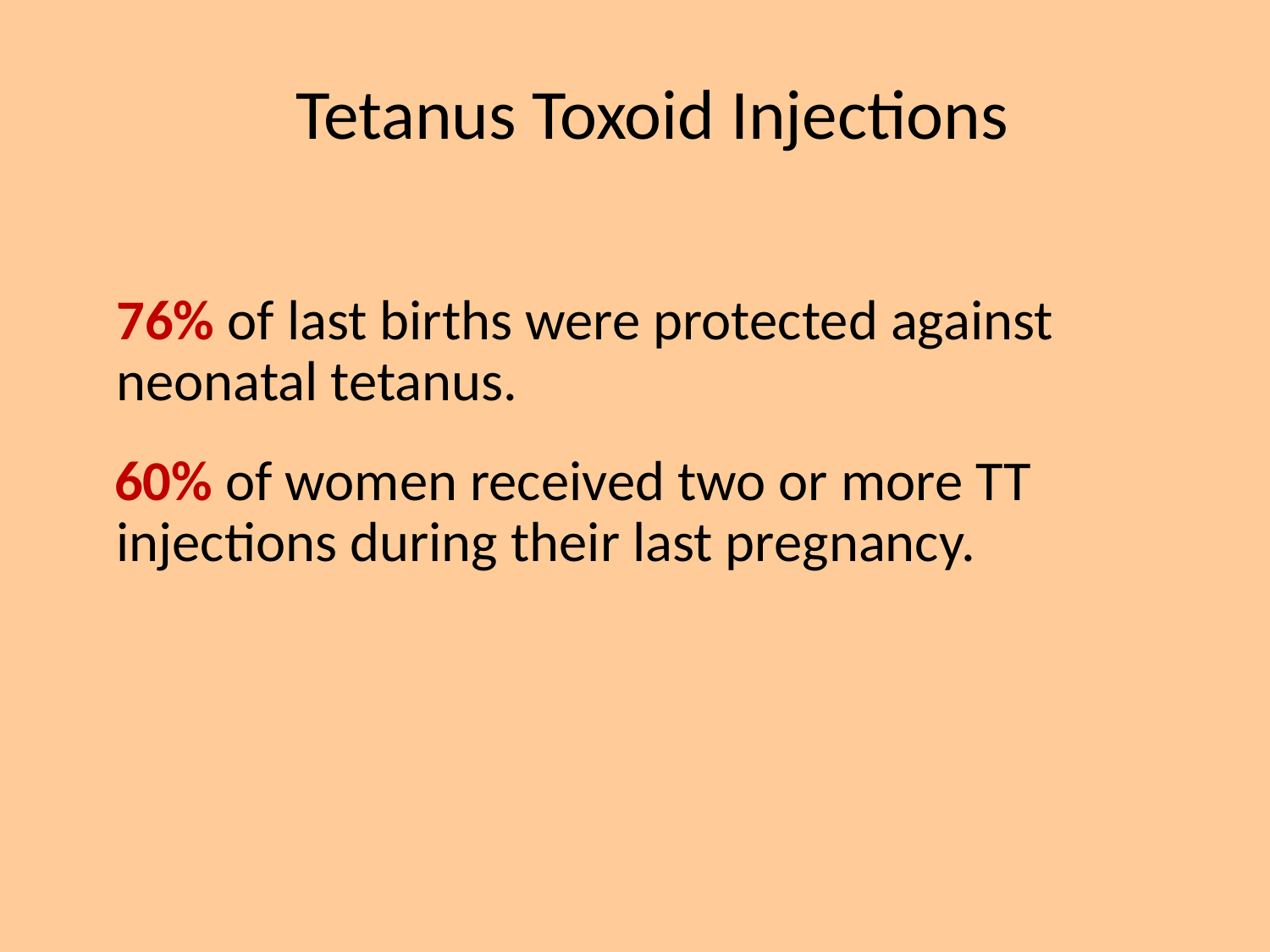

# Tetanus Toxoid Injections
	76% of last births were protected against neonatal tetanus.
   60% of women received two or more TT injections during their last pregnancy.